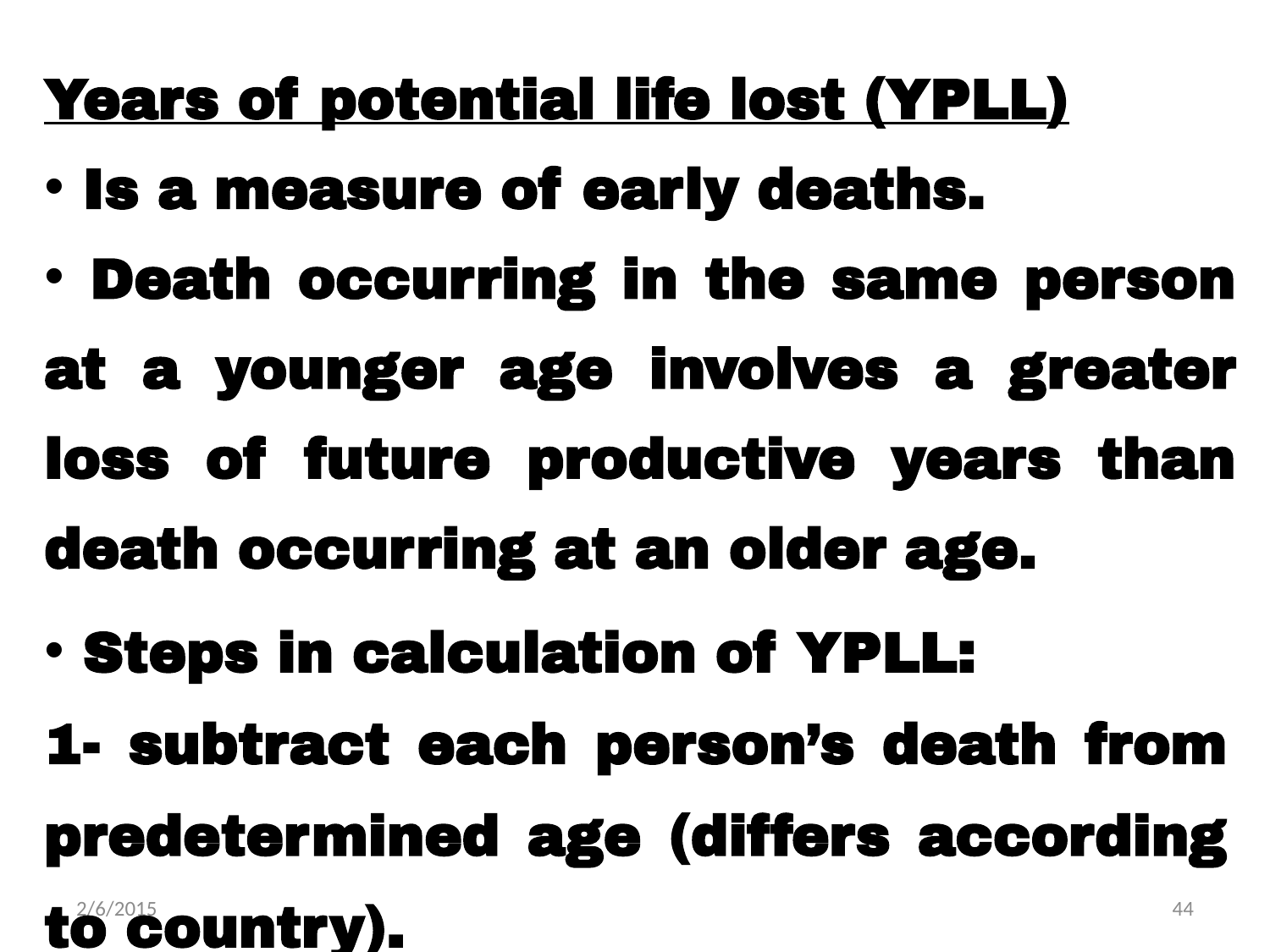

Years of potential life lost (YPLL)
 Is a measure of early deaths.
 Death occurring in the same person at a younger age involves a greater loss of future productive years than death occurring at an older age.
 Steps in calculation of YPLL:
1- subtract each person’s death from predetermined age (differs according to country).
2/6/2015
44